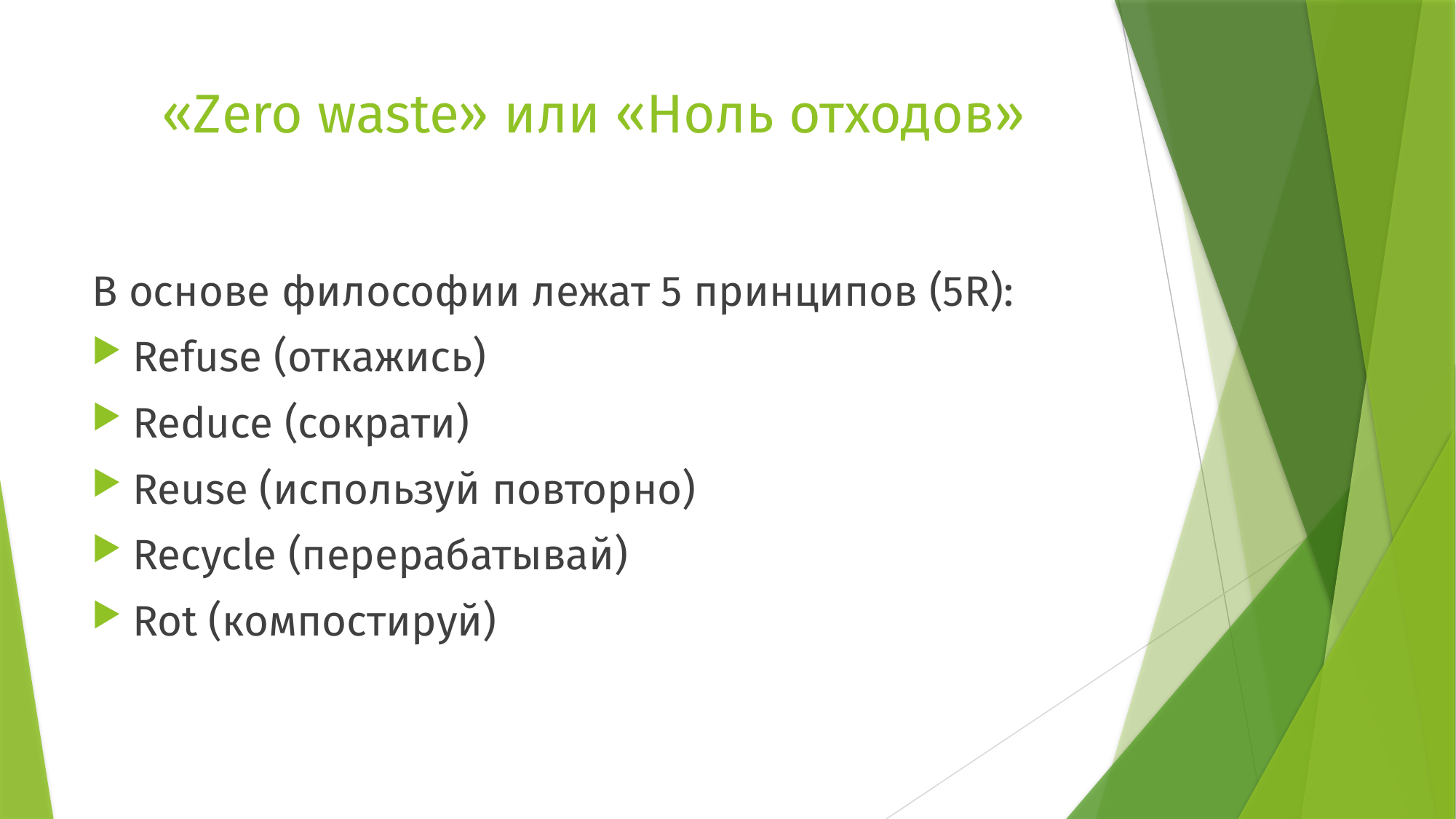

# «Zero waste» или «Ноль отходов»
В основе философии лежат 5 принципов (5R):
Refuse (откажись)
Reduce (сократи)
Reuse (используй повторно)
Recycle (перерабатывай)
Rot (компостируй)